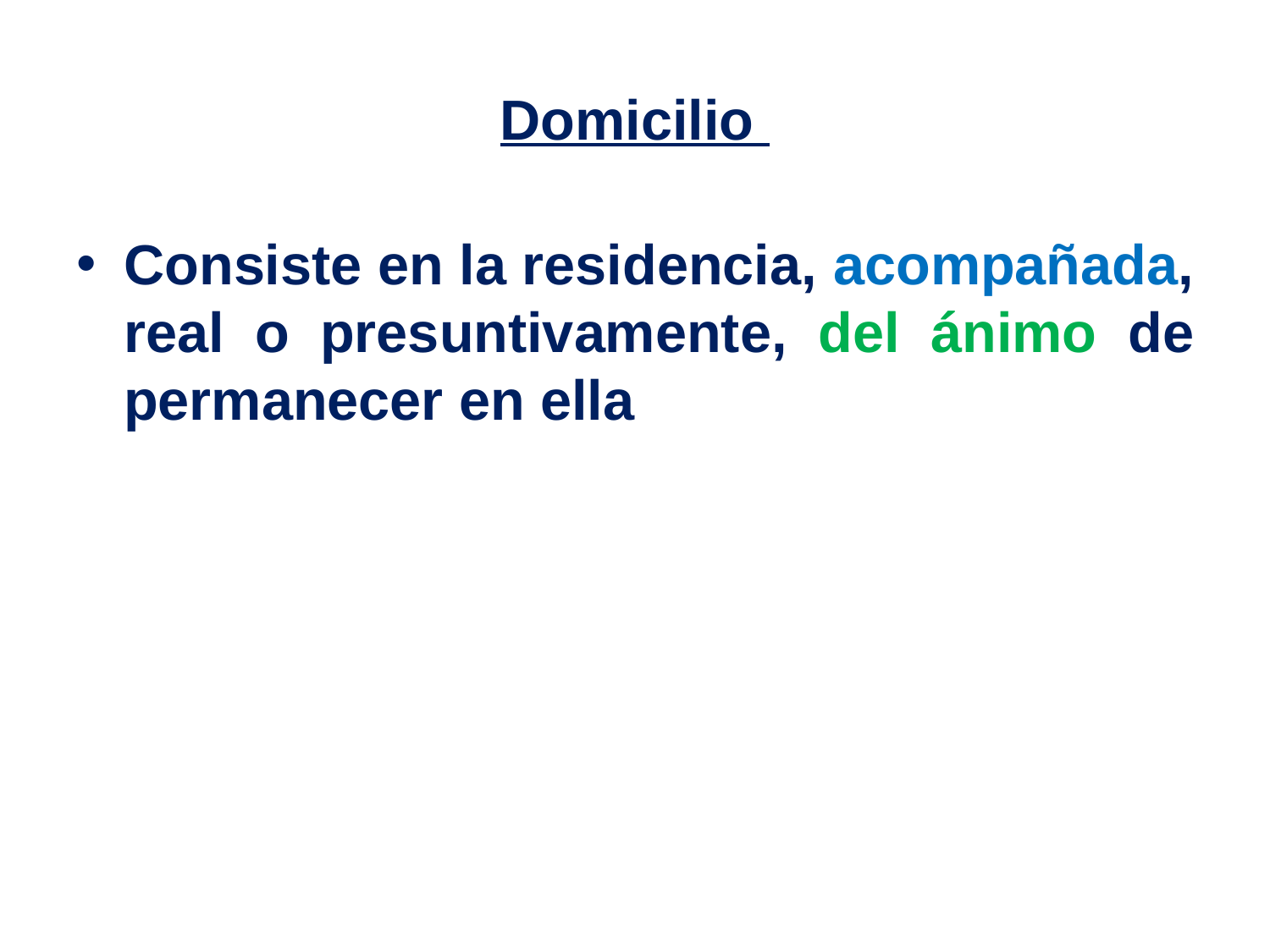

# Domicilio
Consiste en la residencia, acompañada, real o presuntivamente, del ánimo de permanecer en ella